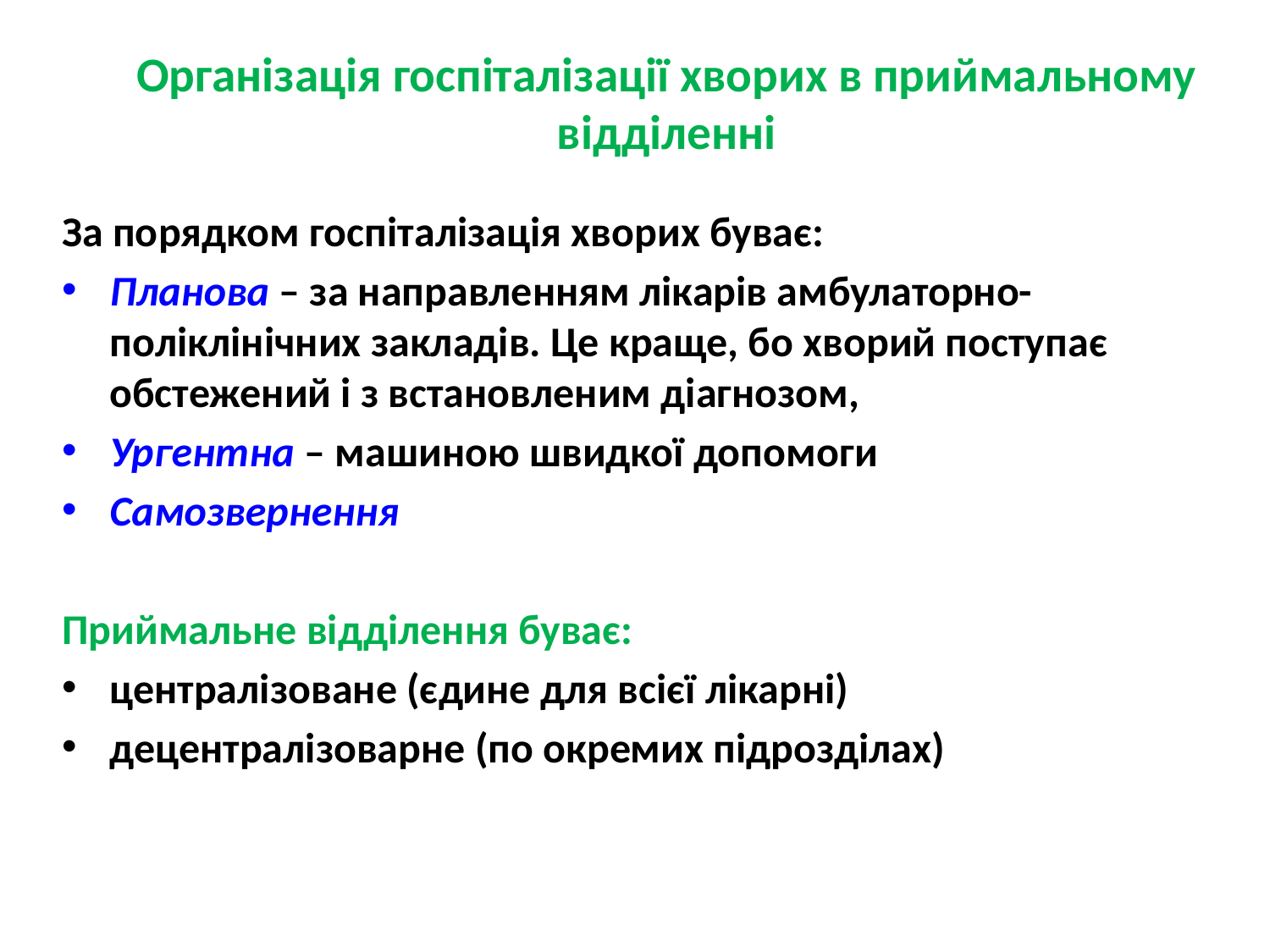

Організація госпіталізації хворих в приймальному відділенні
За порядком госпіталізація хворих буває:
Планова – за направленням лікарів амбулаторно-поліклінічних закладів. Це краще, бо хворий поступає обстежений і з встановленим діагнозом,
Ургентна – машиною швидкої допомоги
Самозвернення

Приймальне відділення буває:
централізоване (єдине для всієї лікарні)
децентралізоварне (по окремих підрозділах)